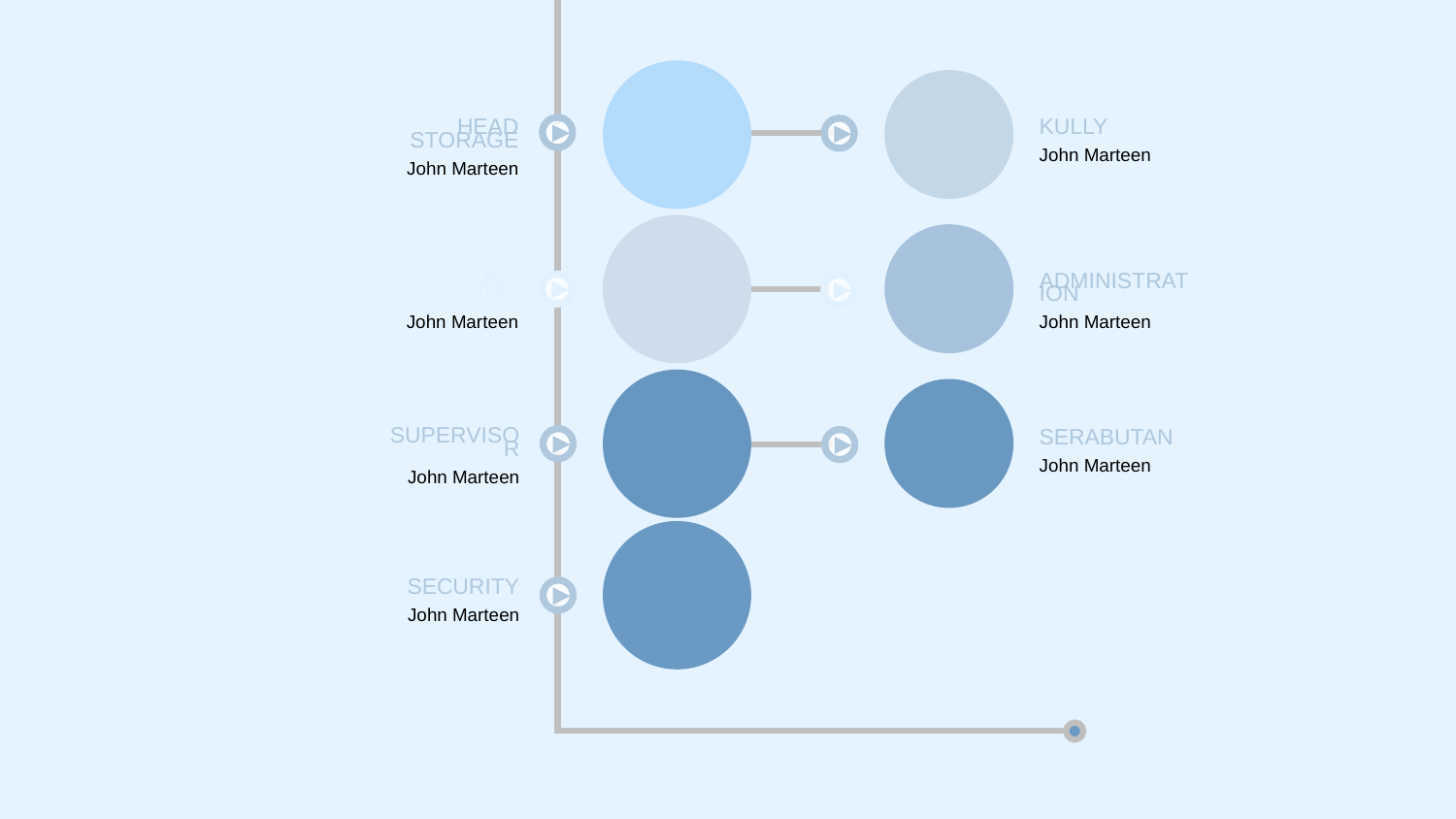

HEAD STORAGE
John Marteen
KULLY
John Marteen

ACCOUNTING
John Marteen
ADMINISTRATION
John Marteen

SUPERVISOR
John Marteen
SERABUTAN
John Marteen

SECURITY
John Marteen